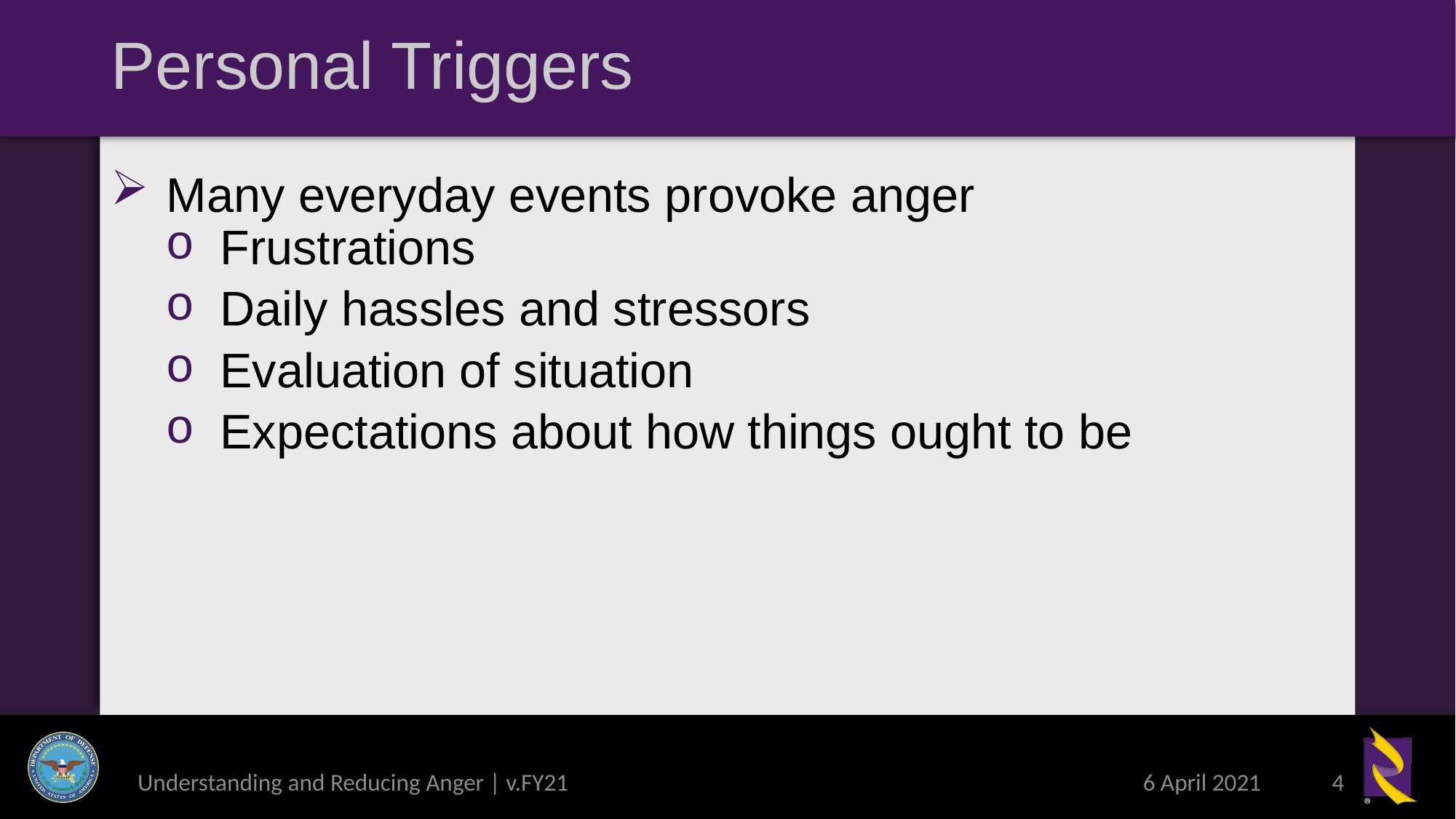

# Personal Triggers
Many everyday events provoke anger
Frustrations
Daily hassles and stressors
Evaluation of situation
Expectations about how things ought to be
Understanding and Reducing Anger | v.FY21
6 April 2021
4